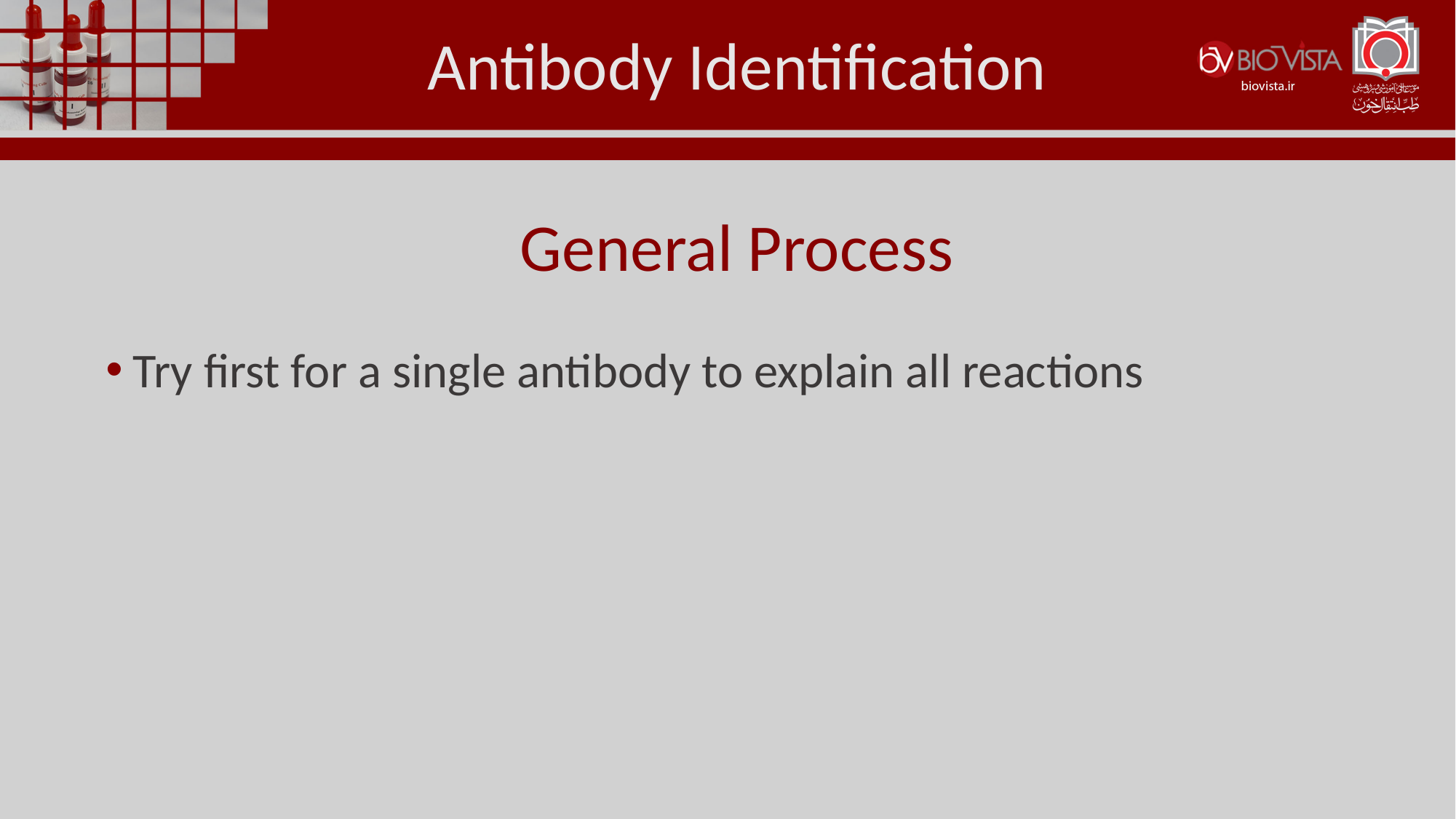

Antibody Identification
General Process
Try first for a single antibody to explain all reactions